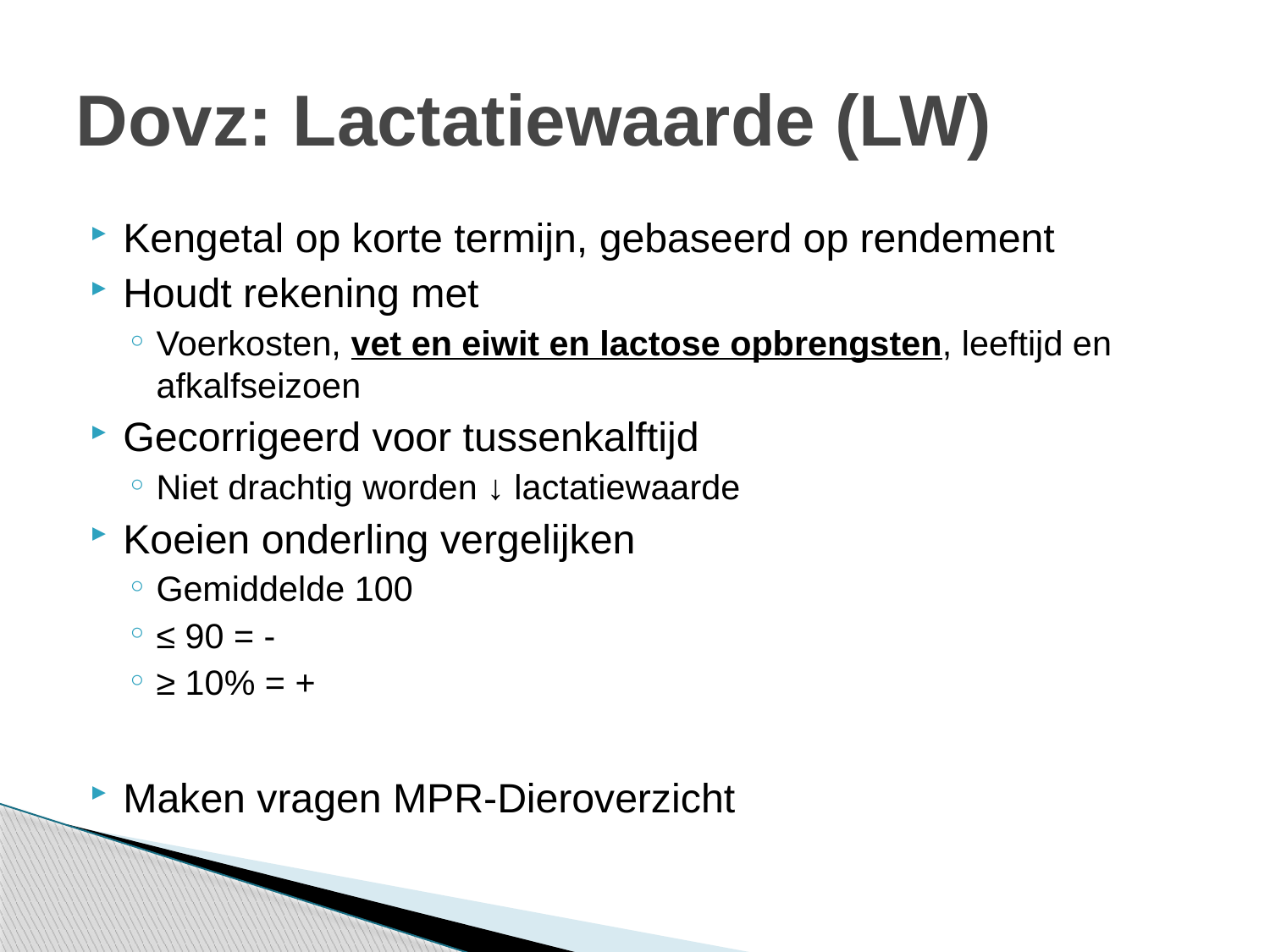

# Dovz: Lactatiewaarde (LW)
Kengetal op korte termijn, gebaseerd op rendement
Houdt rekening met
Voerkosten, vet en eiwit en lactose opbrengsten, leeftijd en afkalfseizoen
Gecorrigeerd voor tussenkalftijd
Niet drachtig worden ↓ lactatiewaarde
Koeien onderling vergelijken
Gemiddelde 100
≤ 90 = -
≥ 10% = +

Maken vragen MPR-Dieroverzicht